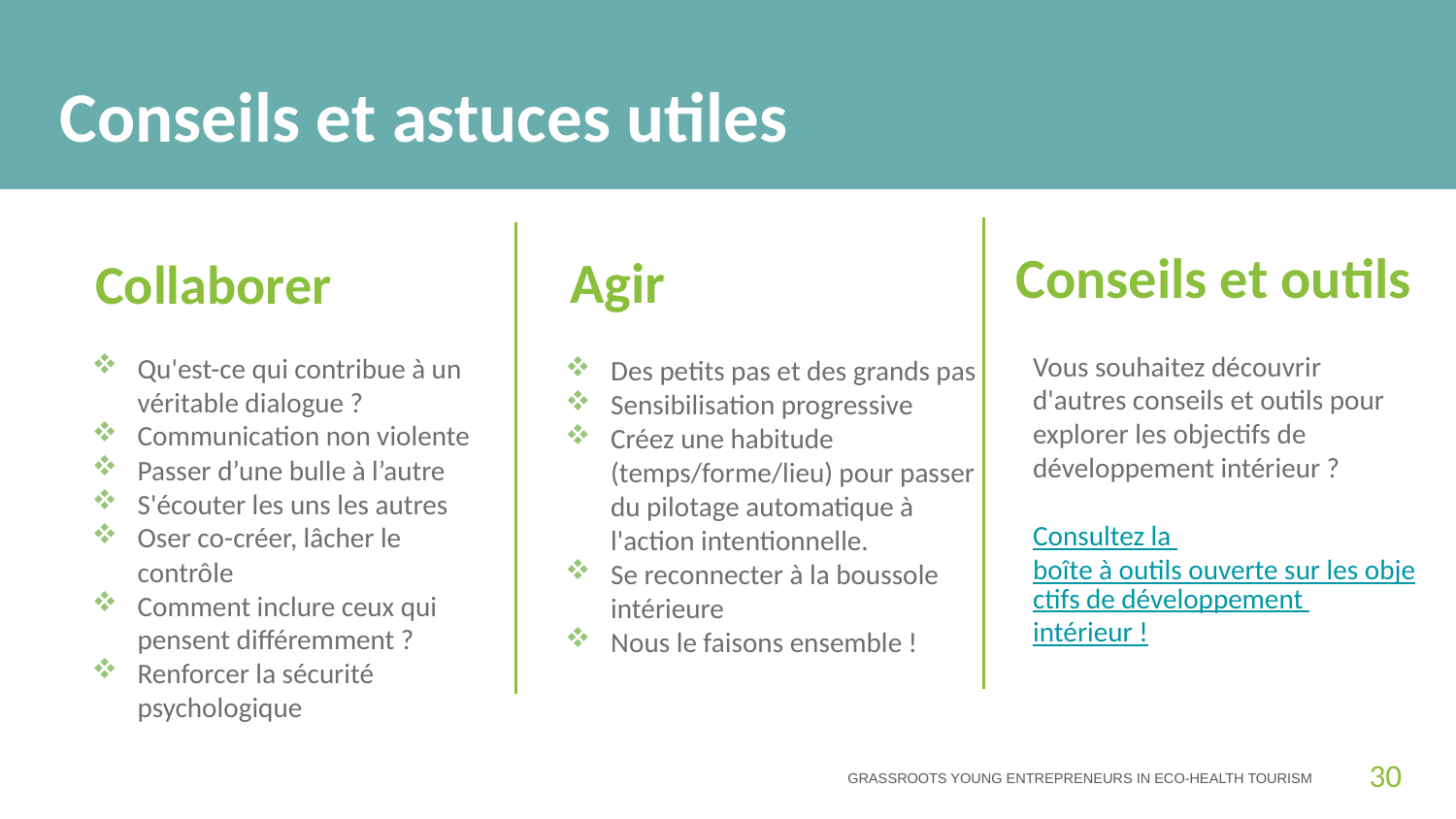

Conseils et astuces utiles
Conseils et outils
Agir
Collaborer
Vous souhaitez découvrir d'autres conseils et outils pour explorer les objectifs de développement intérieur ?
Consultez la boîte à outils ouverte sur les objectifs de développement intérieur !
Qu'est-ce qui contribue à un véritable dialogue ?
Communication non violente
Passer d’une bulle à l’autre
S'écouter les uns les autres
Oser co-créer, lâcher le contrôle
Comment inclure ceux qui pensent différemment ?
Renforcer la sécurité psychologique

Des petits pas et des grands pas
Sensibilisation progressive
Créez une habitude (temps/forme/lieu) pour passer du pilotage automatique à l'action intentionnelle.
Se reconnecter à la boussole intérieure
Nous le faisons ensemble !

30
GRASSROOTS YOUNG ENTREPRENEURS IN ECO-HEALTH TOURISM